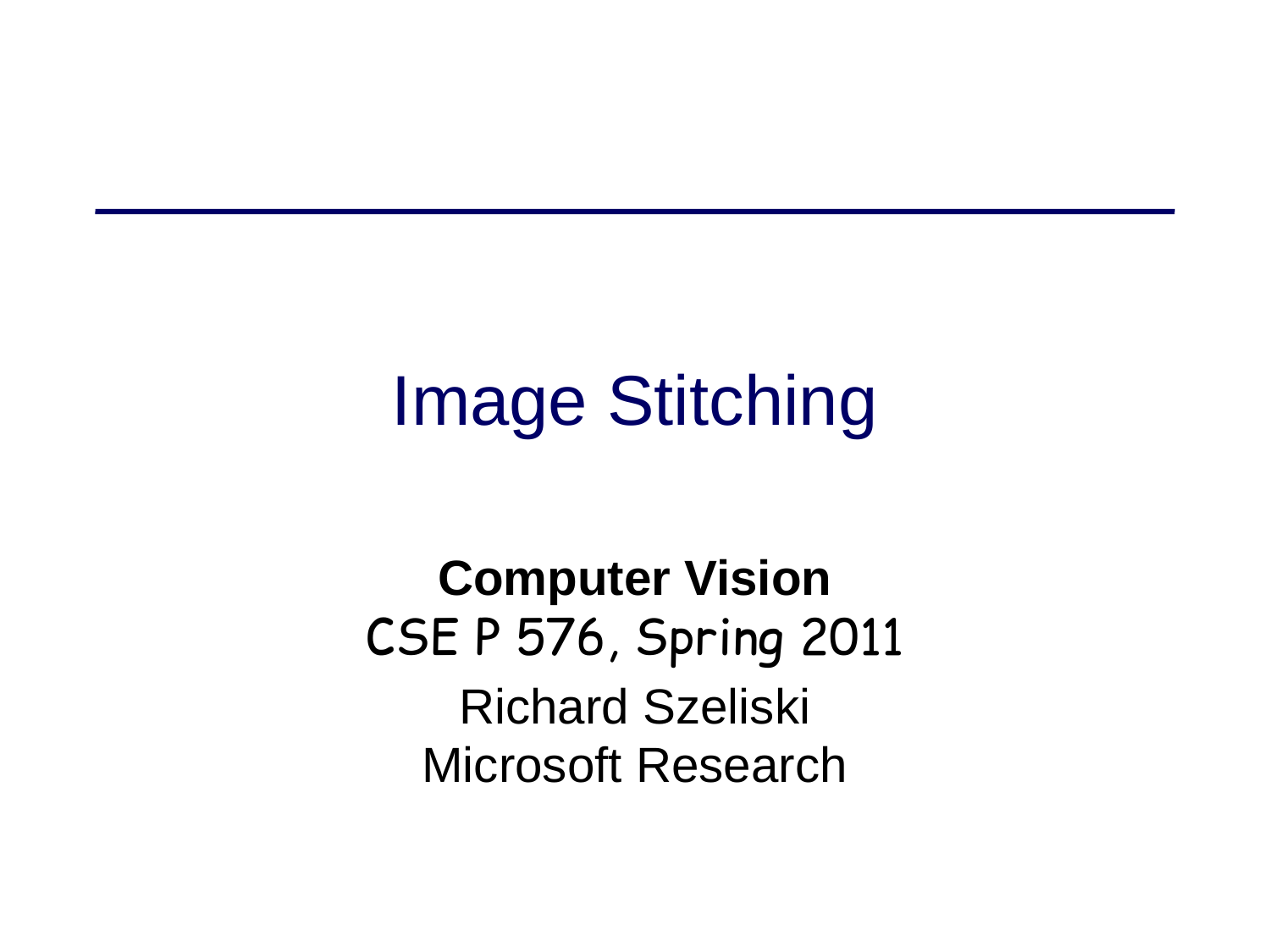

# Image Stitching
Computer Vision
CSE P 576, Spring 2011
Richard Szeliski
Microsoft Research